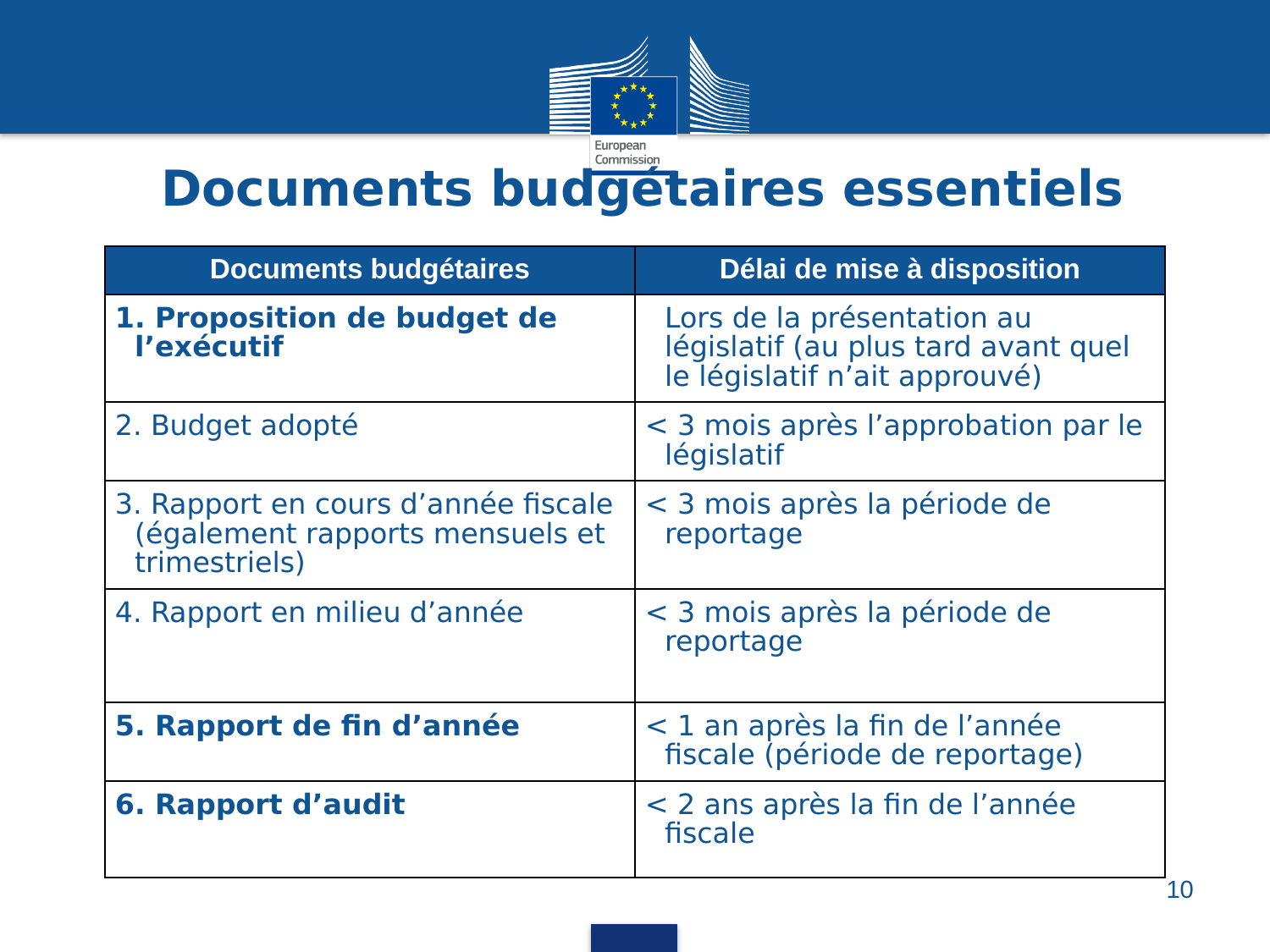

Running Head 12-Point Plain, Title Case
# Documents budgétaires essentiels
| Documents budgétaires | Délai de mise à disposition |
| --- | --- |
| 1. Proposition de budget de l’exécutif | Lors de la présentation au législatif (au plus tard avant quel le législatif n’ait approuvé) |
| 2. Budget adopté | < 3 mois après l’approbation par le législatif |
| 3. Rapport en cours d’année fiscale (également rapports mensuels et trimestriels) | < 3 mois après la période de reportage |
| 4. Rapport en milieu d’année | < 3 mois après la période de reportage |
| 5. Rapport de fin d’année | < 1 an après la fin de l’année fiscale (période de reportage) |
| 6. Rapport d’audit | < 2 ans après la fin de l’année fiscale |
10